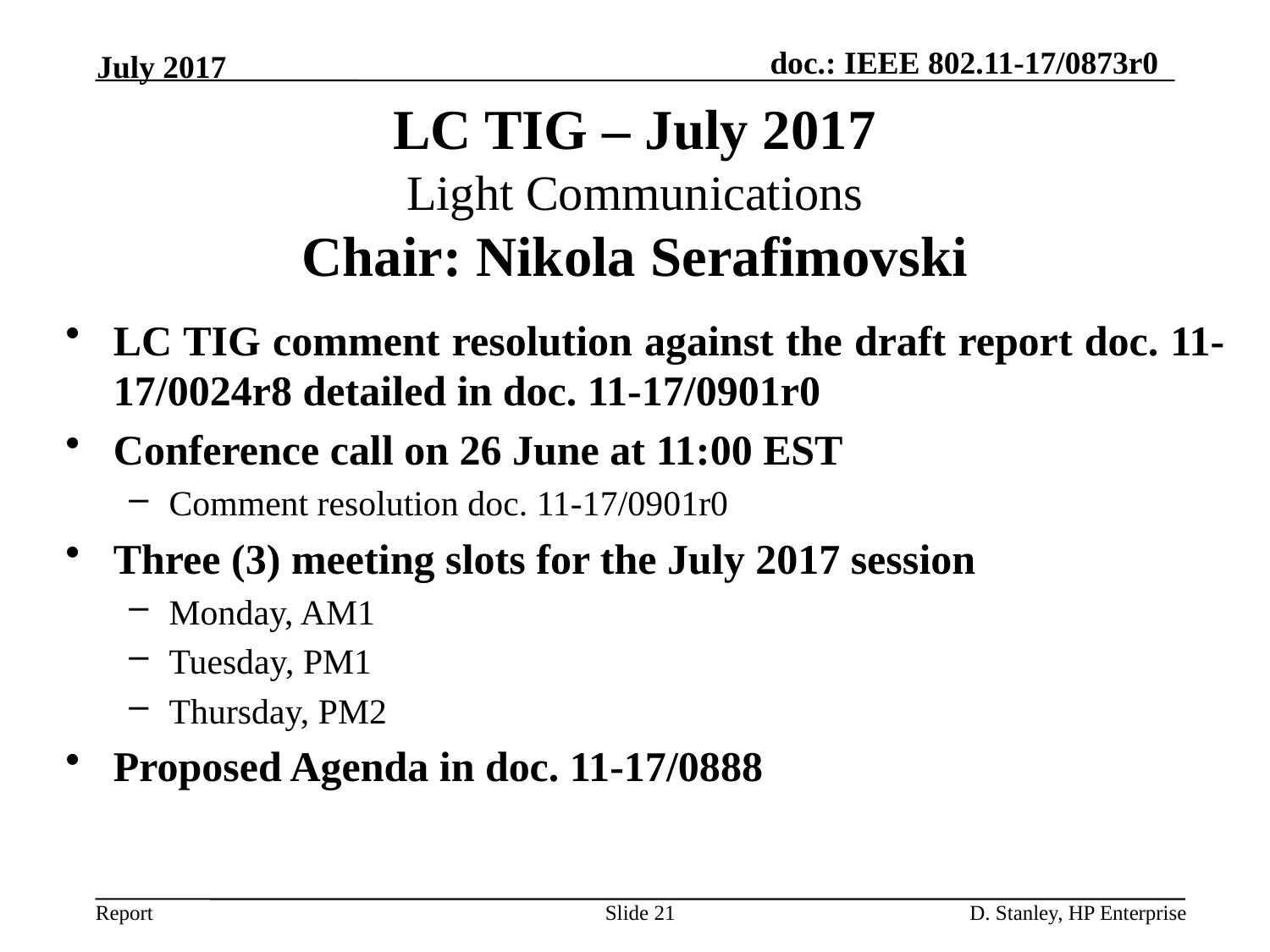

July 2017
# LC TIG – July 2017 Light Communications Chair: Nikola Serafimovski
LC TIG comment resolution against the draft report doc. 11-17/0024r8 detailed in doc. 11-17/0901r0
Conference call on 26 June at 11:00 EST
Comment resolution doc. 11-17/0901r0
Three (3) meeting slots for the July 2017 session
Monday, AM1
Tuesday, PM1
Thursday, PM2
Proposed Agenda in doc. 11-17/0888

Slide 21
D. Stanley, HP Enterprise